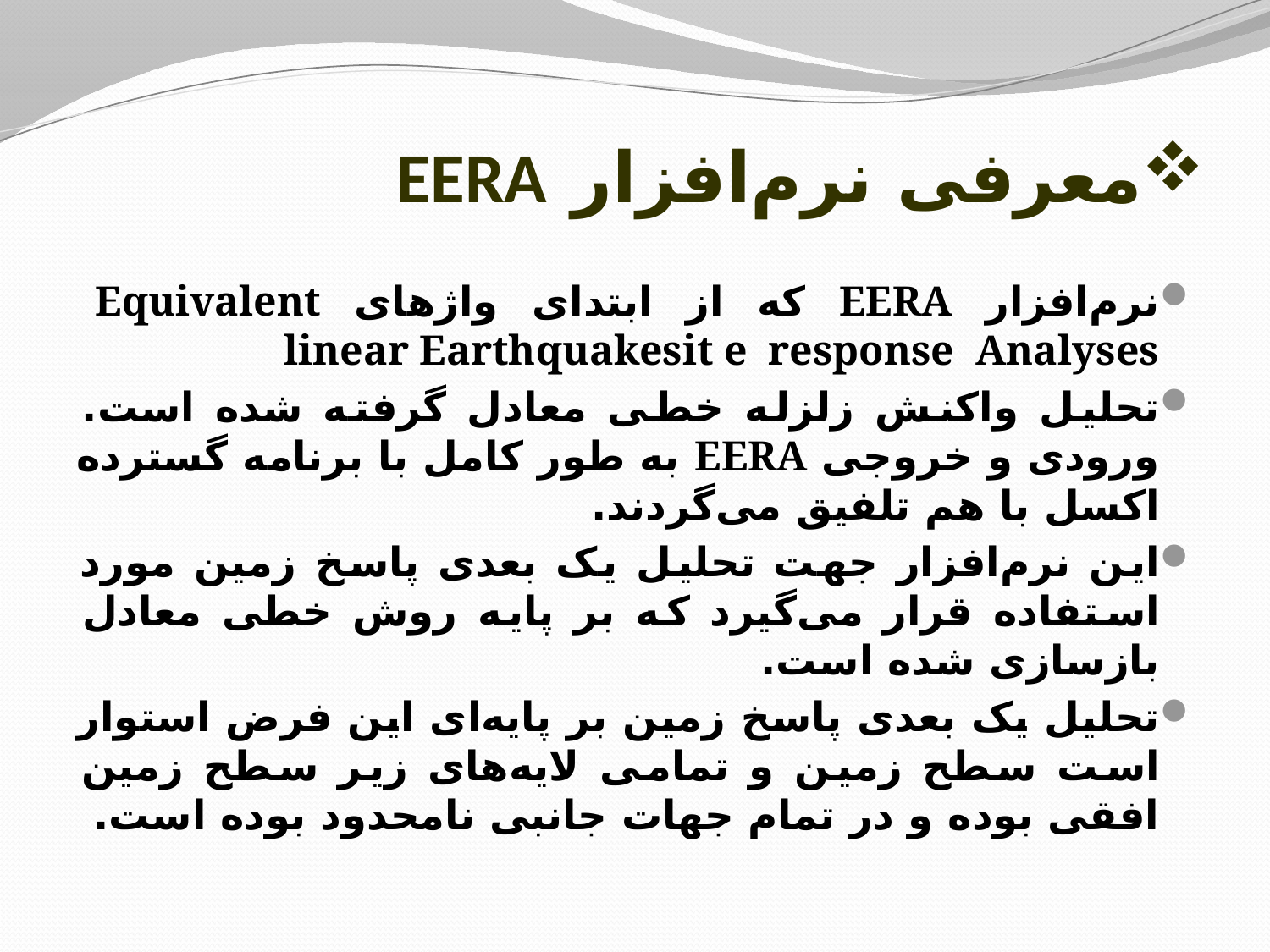

# معرفی نرم‌افزار EERA
نرم‌افزار EERA که از ابتدای واژهای Equivalent linear Earthquakesit e  response  Analyses
تحلیل واکنش زلزله خطی معادل گرفته شده است. ورودی و خروجی EERA به طور کامل با برنامه گسترده اکسل با هم تلفیق می‌گردند.
این نرم‌افزار جهت تحلیل یک بعدی پاسخ زمین مورد استفاده قرار می‌گیرد که بر پایه روش خطی معادل بازسازی شده است.
تحلیل یک بعدی پاسخ زمین بر پایه‌ای این فرض استوار است سطح زمین و تمامی لایه‌های زیر سطح زمین افقی بوده و در تمام جهات جانبی نامحدود بوده است.